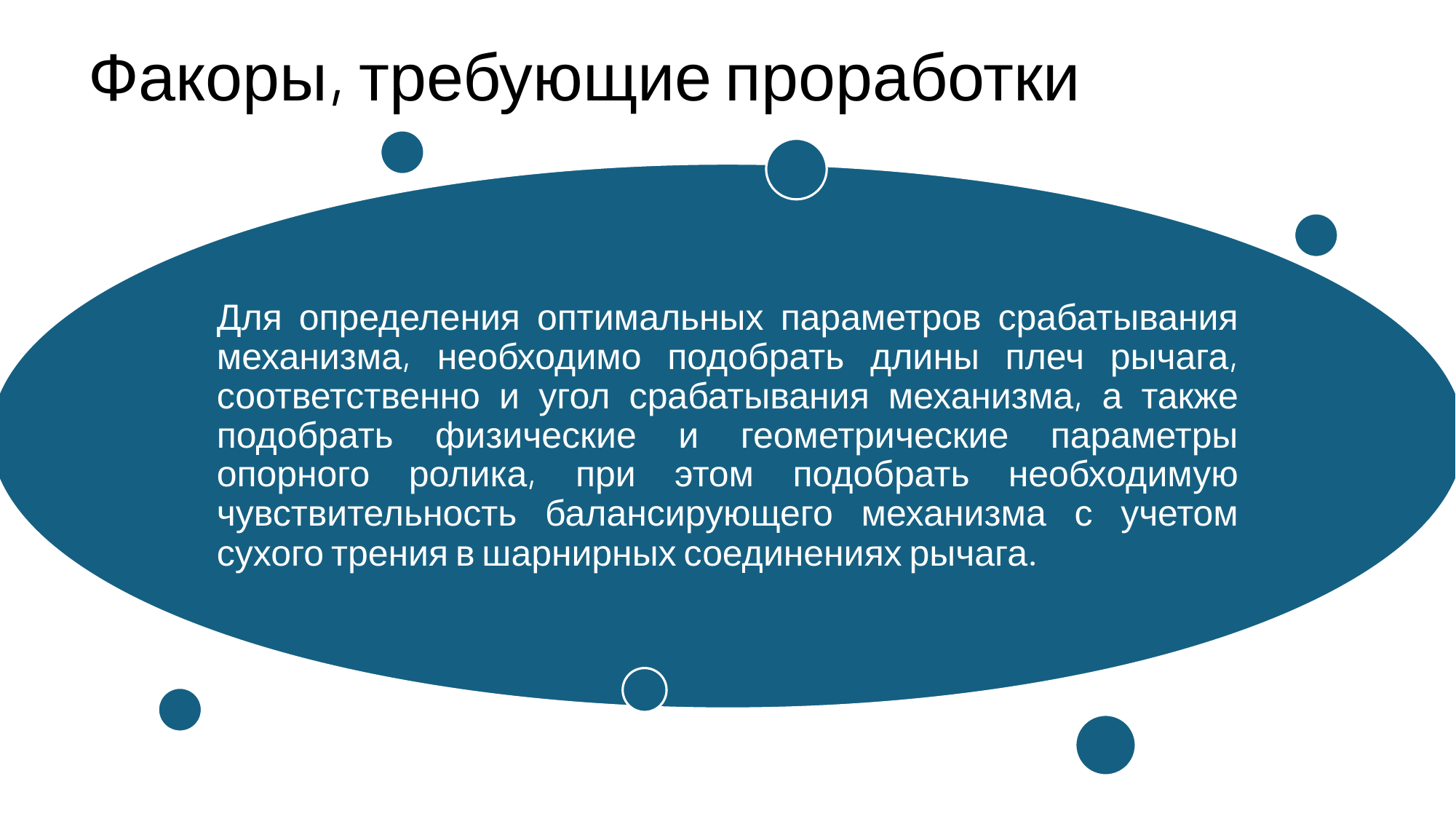

# Факоры, требующие проработки
Для определения оптимальных параметров срабатывания механизма, необходимо подобрать длины плеч рычага, соответственно и угол срабатывания механизма, а также подобрать физические и геометрические параметры опорного ролика, при этом подобрать необходимую чувствительность балансирующего механизма с учетом сухого трения в шарнирных соединениях рычага.